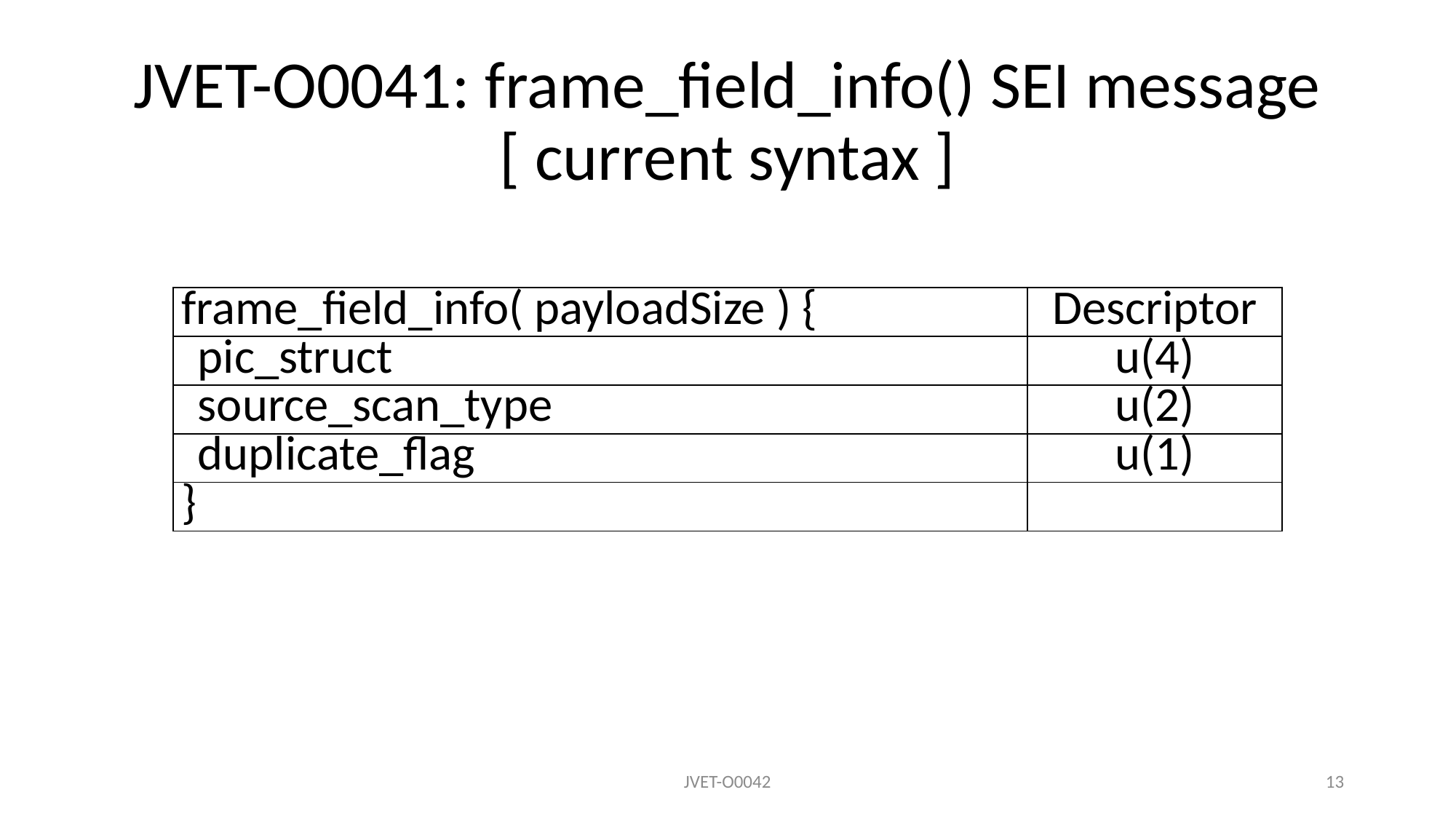

# JVET-O0041: frame_field_info() SEI message [ current syntax ]
| frame\_field\_info( payloadSize ) { | Descriptor |
| --- | --- |
| pic\_struct | u(4) |
| source\_scan\_type | u(2) |
| duplicate\_flag | u(1) |
| } |  |
JVET-O0042
13